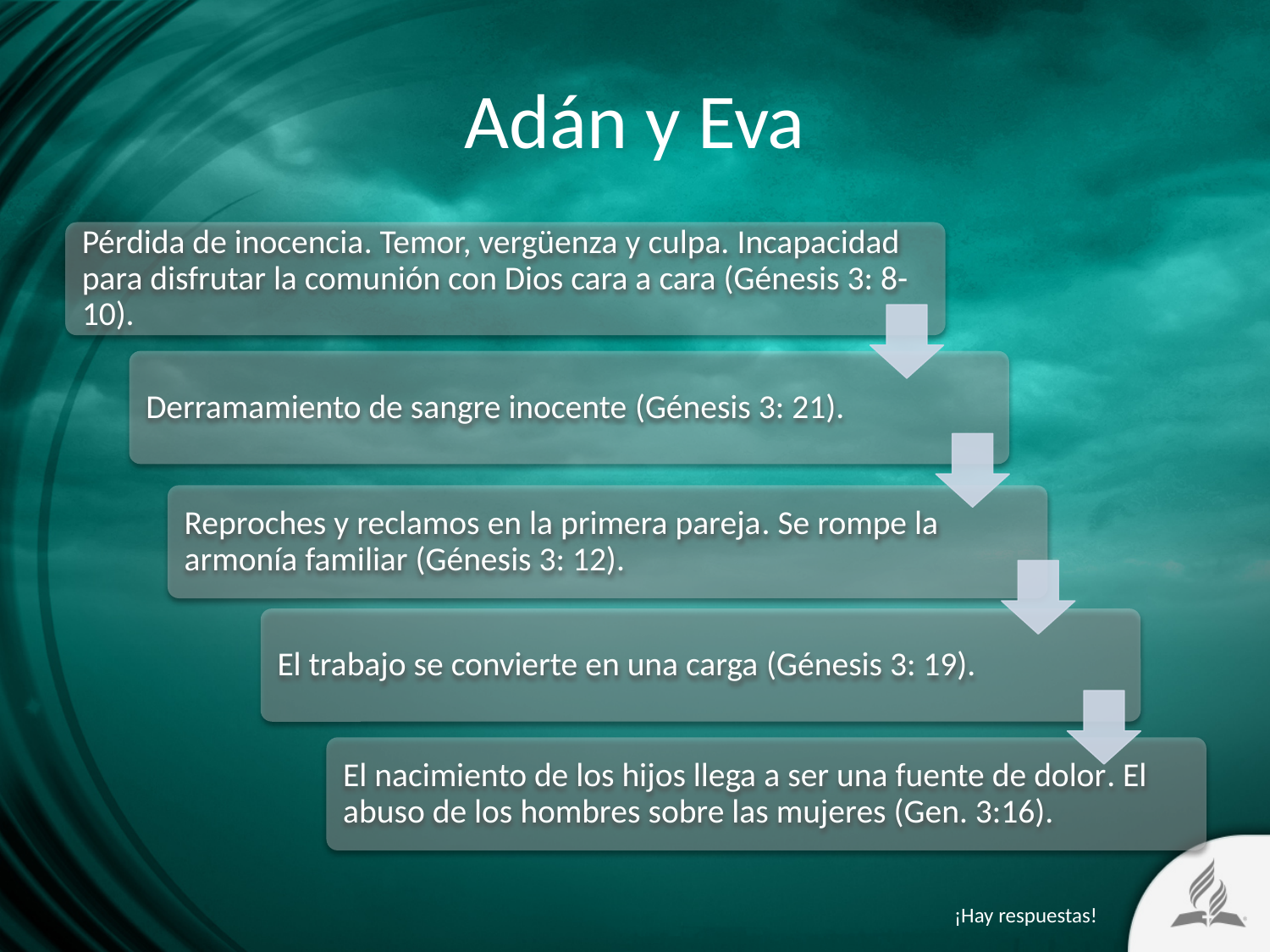

# Adán y Eva
Pérdida de inocencia. Temor, vergüenza y culpa. Incapacidad para disfrutar la comunión con Dios cara a cara (Génesis 3: 8-10).
Derramamiento de sangre inocente (Génesis 3: 21).
Reproches y reclamos en la primera pareja. Se rompe la armonía familiar (Génesis 3: 12).
El trabajo se convierte en una carga (Génesis 3: 19).
El nacimiento de los hijos llega a ser una fuente de dolor. El abuso de los hombres sobre las mujeres (Gen. 3:16).

¡Hay respuestas!